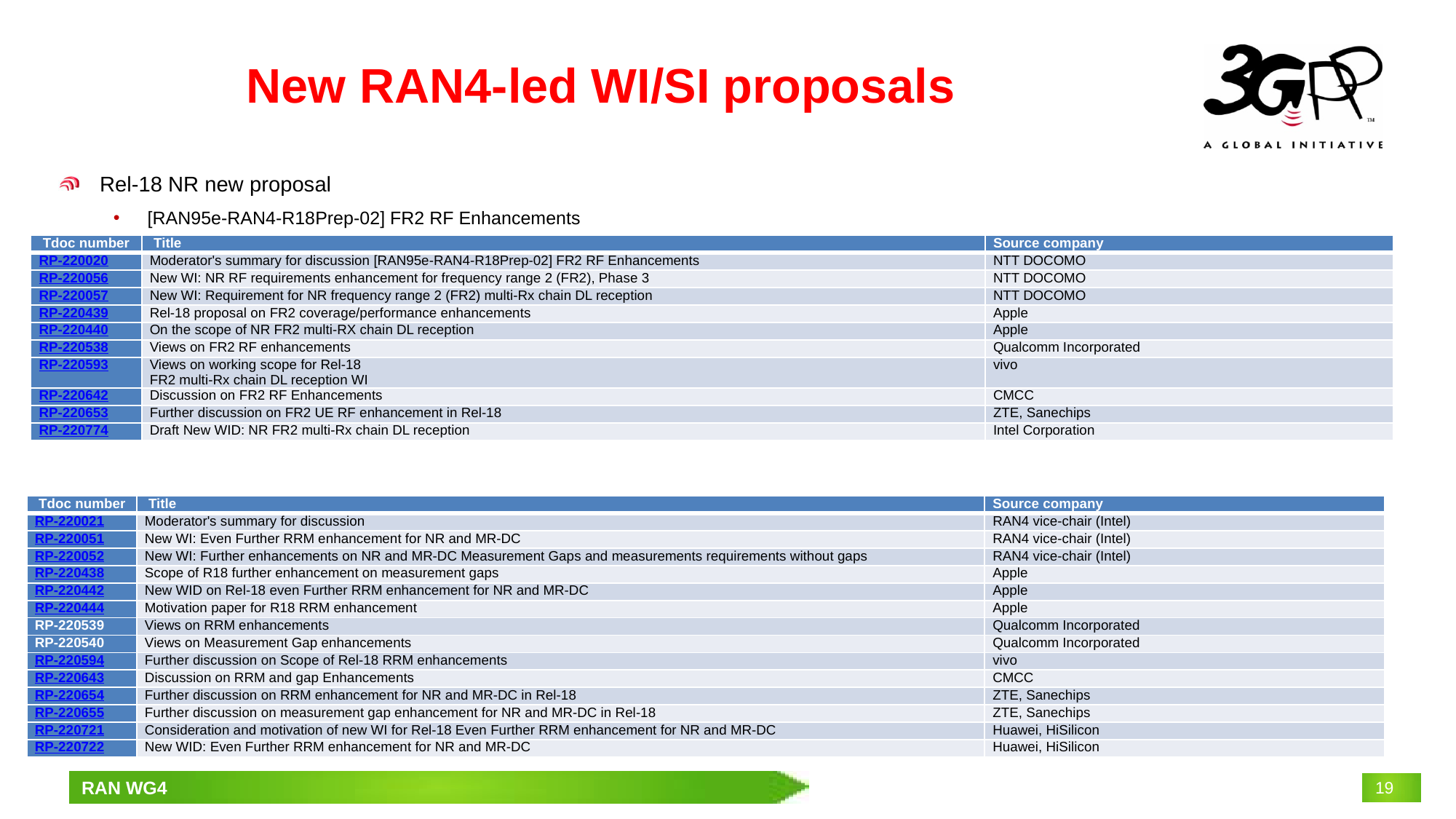

# New RAN4-led WI/SI proposals
Rel-18 NR new proposal
[RAN95e-RAN4-R18Prep-02] FR2 RF Enhancements

[RAN95e-RAN4-R18Prep-03] RRM Enhancements
| Tdoc number | Title | Source company |
| --- | --- | --- |
| RP-220020 | Moderator's summary for discussion [RAN95e-RAN4-R18Prep-02] FR2 RF Enhancements | NTT DOCOMO |
| RP-220056 | New WI: NR RF requirements enhancement for frequency range 2 (FR2), Phase 3 | NTT DOCOMO |
| RP-220057 | New WI: Requirement for NR frequency range 2 (FR2) multi-Rx chain DL reception | NTT DOCOMO |
| RP-220439 | Rel-18 proposal on FR2 coverage/performance enhancements | Apple |
| RP-220440 | On the scope of NR FR2 multi-RX chain DL reception | Apple |
| RP-220538 | Views on FR2 RF enhancements | Qualcomm Incorporated |
| RP-220593 | Views on working scope for Rel-18 FR2 multi-Rx chain DL reception WI | vivo |
| RP-220642 | Discussion on FR2 RF Enhancements | CMCC |
| RP-220653 | Further discussion on FR2 UE RF enhancement in Rel-18 | ZTE, Sanechips |
| RP-220774 | Draft New WID: NR FR2 multi-Rx chain DL reception | Intel Corporation |
| Tdoc number | Title | Source company |
| --- | --- | --- |
| RP-220021 | Moderator's summary for discussion | RAN4 vice-chair (Intel) |
| RP-220051 | New WI: Even Further RRM enhancement for NR and MR-DC | RAN4 vice-chair (Intel) |
| RP-220052 | New WI: Further enhancements on NR and MR-DC Measurement Gaps and measurements requirements without gaps | RAN4 vice-chair (Intel) |
| RP-220438 | Scope of R18 further enhancement on measurement gaps | Apple |
| RP-220442 | New WID on Rel-18 even Further RRM enhancement for NR and MR-DC | Apple |
| RP-220444 | Motivation paper for R18 RRM enhancement | Apple |
| RP-220539 | Views on RRM enhancements | Qualcomm Incorporated |
| RP-220540 | Views on Measurement Gap enhancements | Qualcomm Incorporated |
| RP-220594 | Further discussion on Scope of Rel-18 RRM enhancements | vivo |
| RP-220643 | Discussion on RRM and gap Enhancements | CMCC |
| RP-220654 | Further discussion on RRM enhancement for NR and MR-DC in Rel-18 | ZTE, Sanechips |
| RP-220655 | Further discussion on measurement gap enhancement for NR and MR-DC in Rel-18 | ZTE, Sanechips |
| RP-220721 | Consideration and motivation of new WI for Rel-18 Even Further RRM enhancement for NR and MR-DC | Huawei, HiSilicon |
| RP-220722 | New WID: Even Further RRM enhancement for NR and MR-DC | Huawei, HiSilicon |